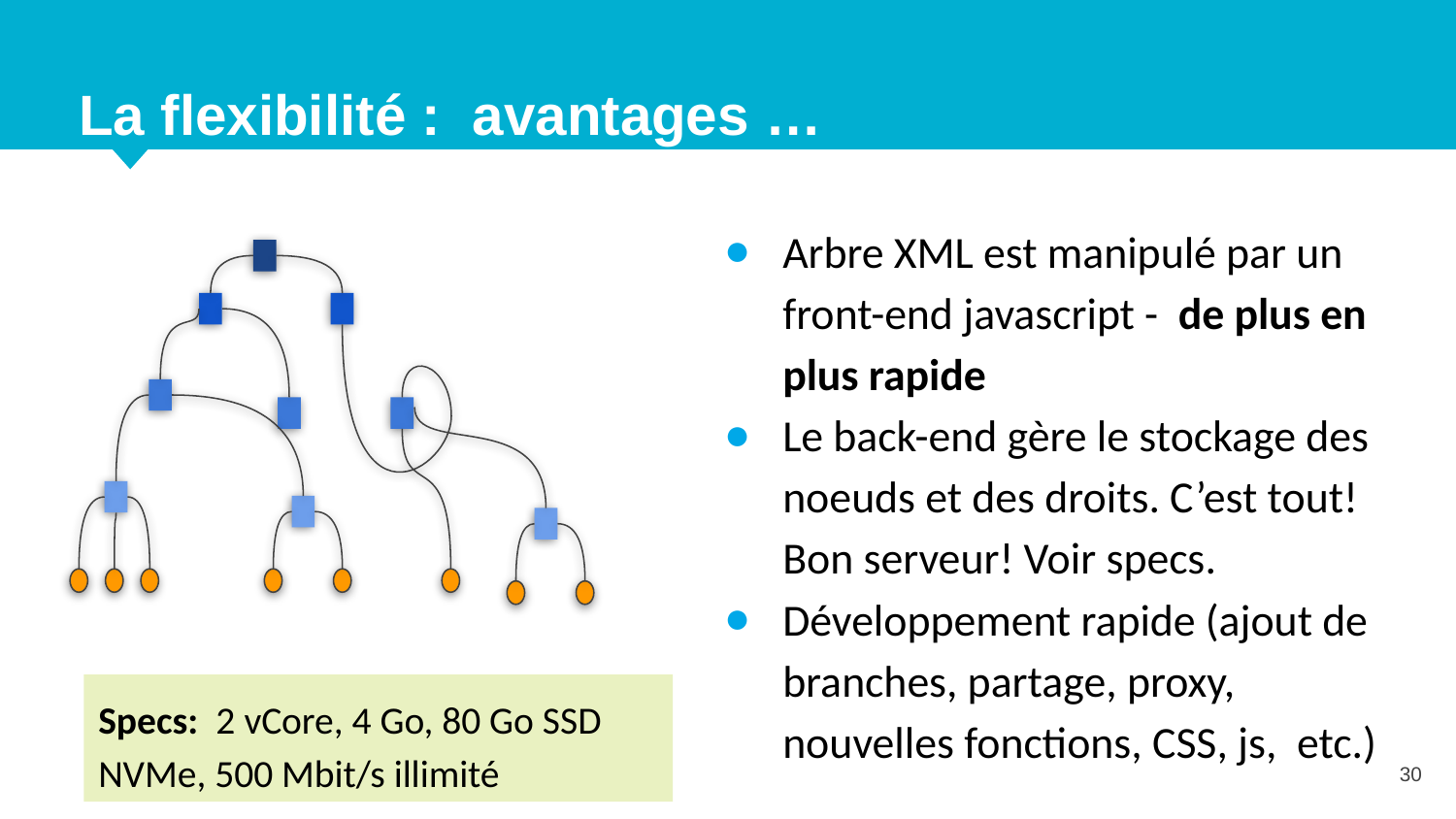

# La flexibilité :  avantages …
Arbre XML est manipulé par un front-end javascript -  de plus en plus rapide
Le back-end gère le stockage des noeuds et des droits. C’est tout! Bon serveur! Voir specs.
Développement rapide (ajout de branches, partage, proxy, nouvelles fonctions, CSS, js,  etc.)

Specs:  2 vCore, 4 Go, 80 Go SSD NVMe, 500 Mbit/s illimité
30